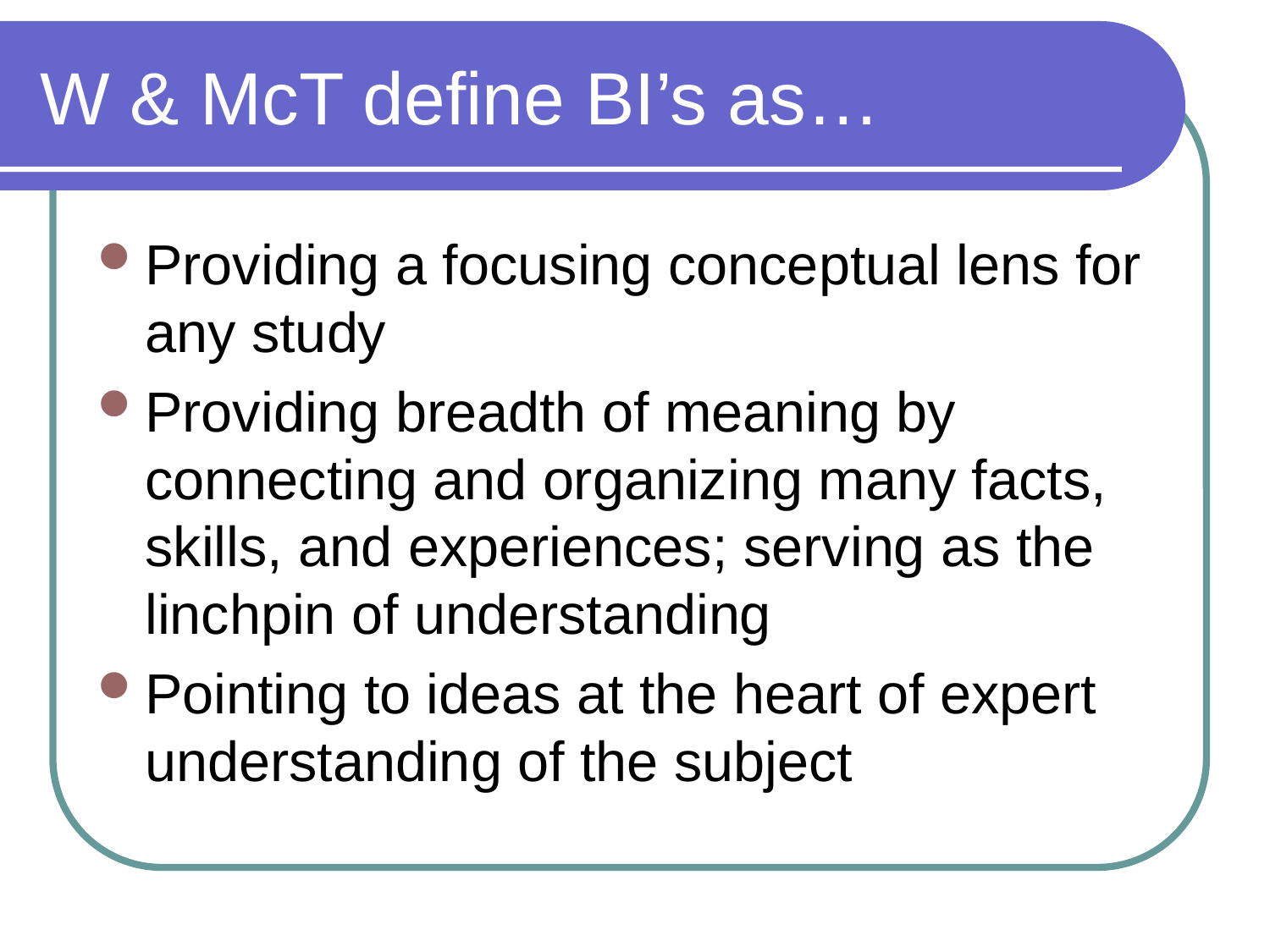

# W & McT define BI’s as…
Providing a focusing conceptual lens for any study
Providing breadth of meaning by connecting and organizing many facts, skills, and experiences; serving as the linchpin of understanding
Pointing to ideas at the heart of expert understanding of the subject